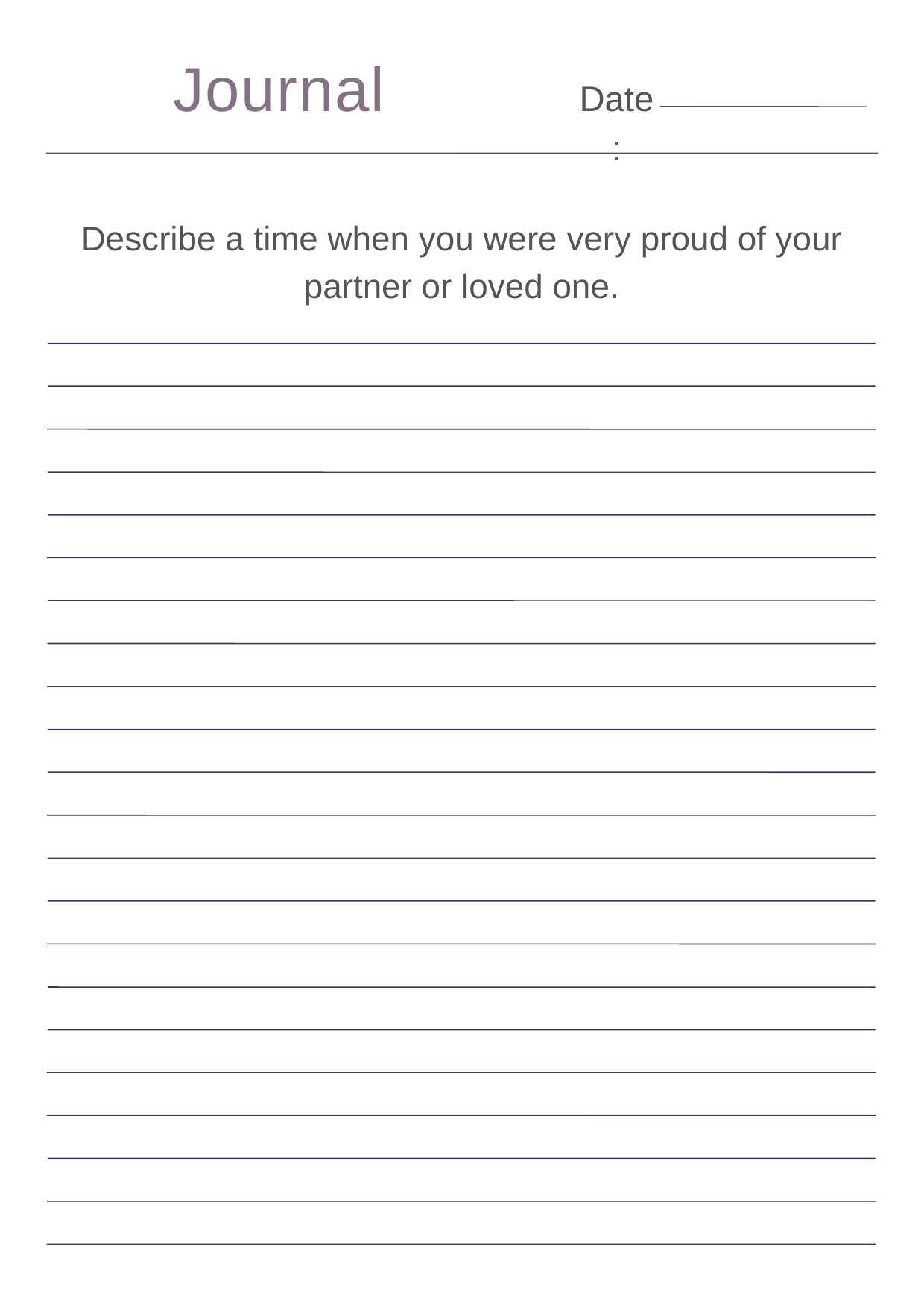

Journal
Date:

Describe a time when you were very proud of your partner or loved one.